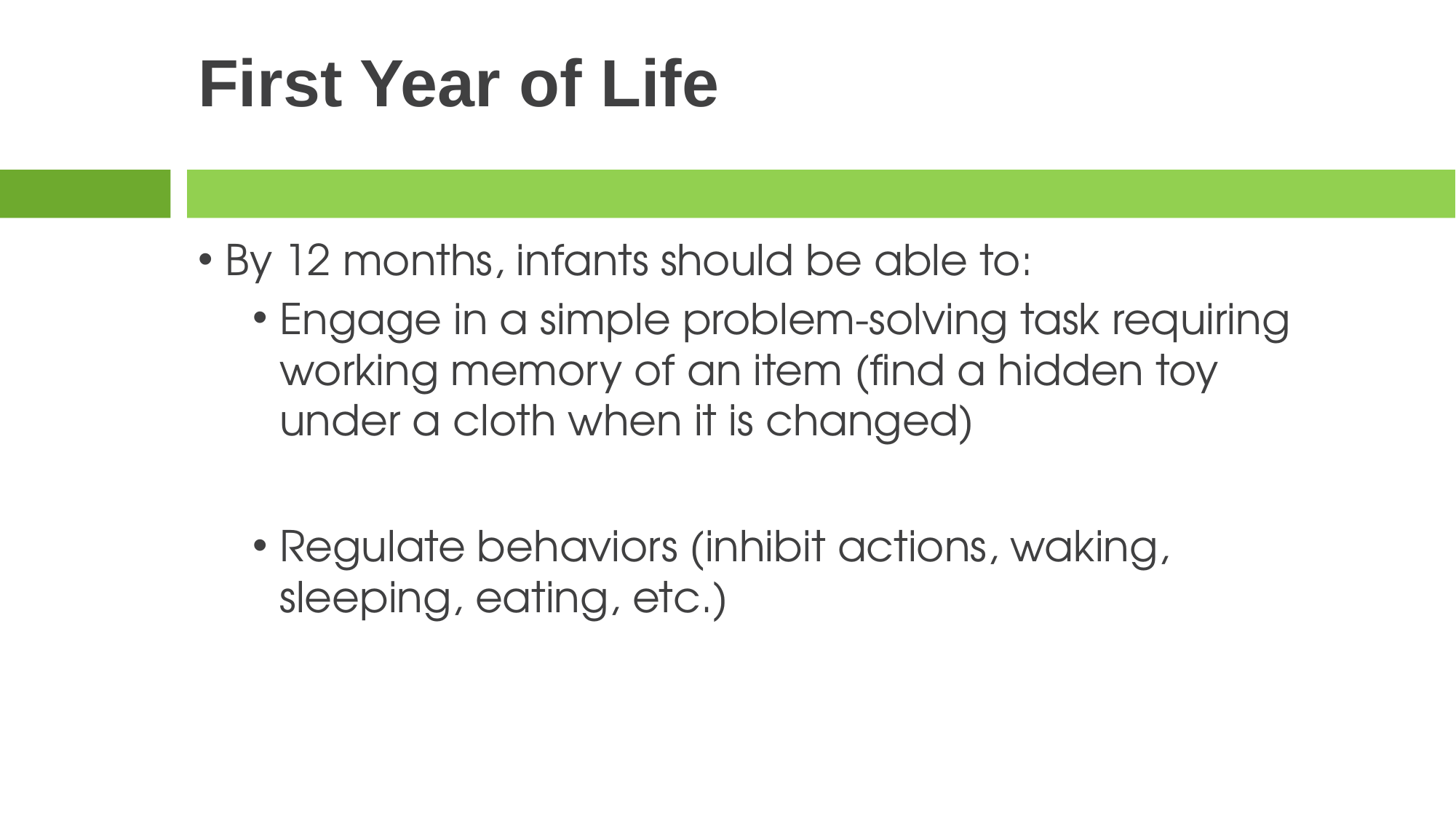

# First Year of Life
By 12 months, infants should be able to:
Engage in a simple problem-solving task requiring working memory of an item (find a hidden toy under a cloth when it is changed)

Regulate behaviors (inhibit actions, waking, sleeping, eating, etc.)